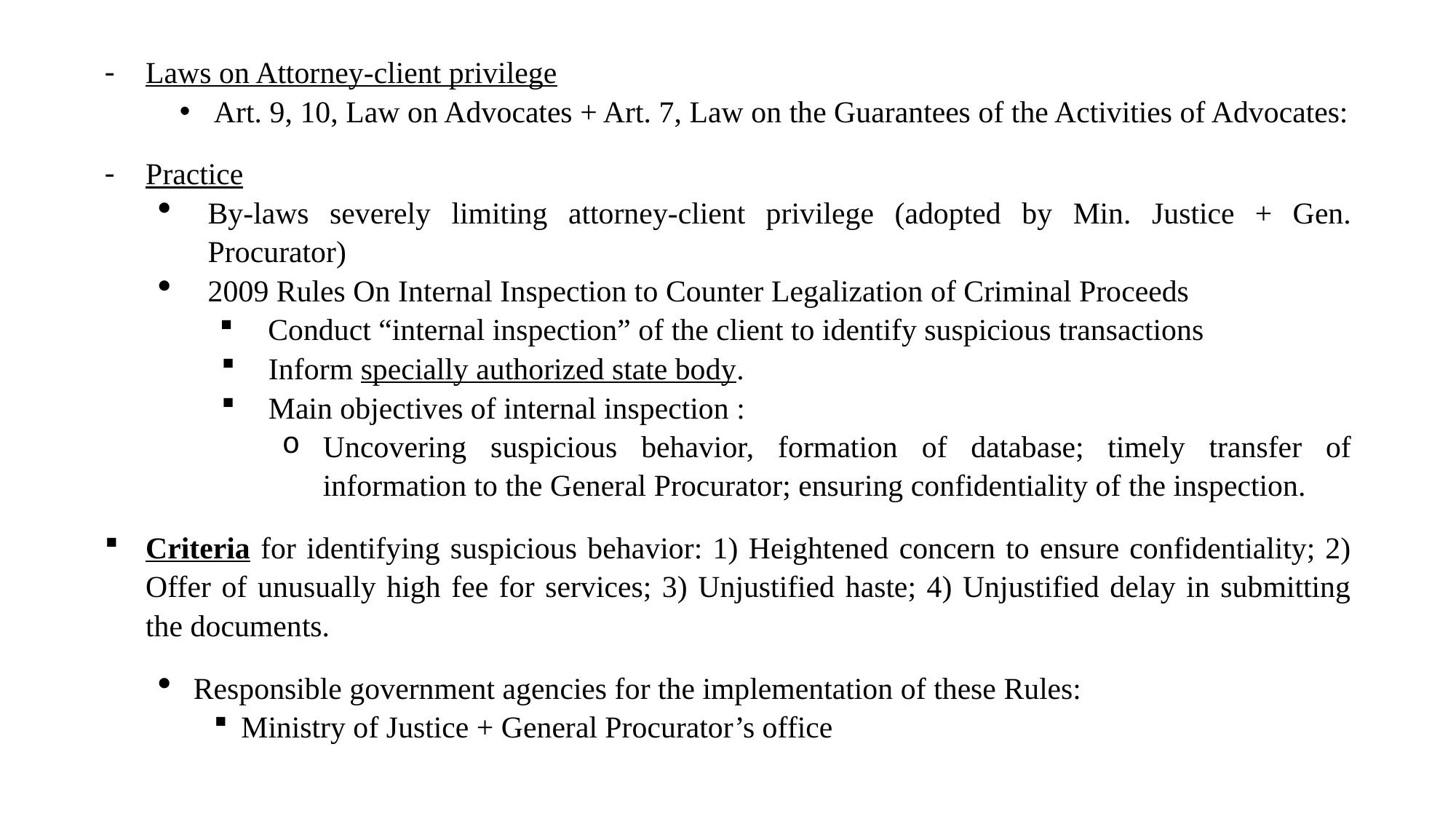

Laws on Attorney-client privilege
Art. 9, 10, Law on Advocates + Art. 7, Law on the Guarantees of the Activities of Advocates:

Practice
By-laws severely limiting attorney-client privilege (adopted by Min. Justice + Gen. Procurator)
2009 Rules On Internal Inspection to Counter Legalization of Criminal Proceeds
Conduct “internal inspection” of the client to identify suspicious transactions
Inform specially authorized state body.
Main objectives of internal inspection :
Uncovering suspicious behavior, formation of database; timely transfer of information to the General Procurator; ensuring confidentiality of the inspection.

Criteria for identifying suspicious behavior: 1) Heightened concern to ensure confidentiality; 2) Offer of unusually high fee for services; 3) Unjustified haste; 4) Unjustified delay in submitting the documents.

Responsible government agencies for the implementation of these Rules:
Ministry of Justice + General Procurator’s office